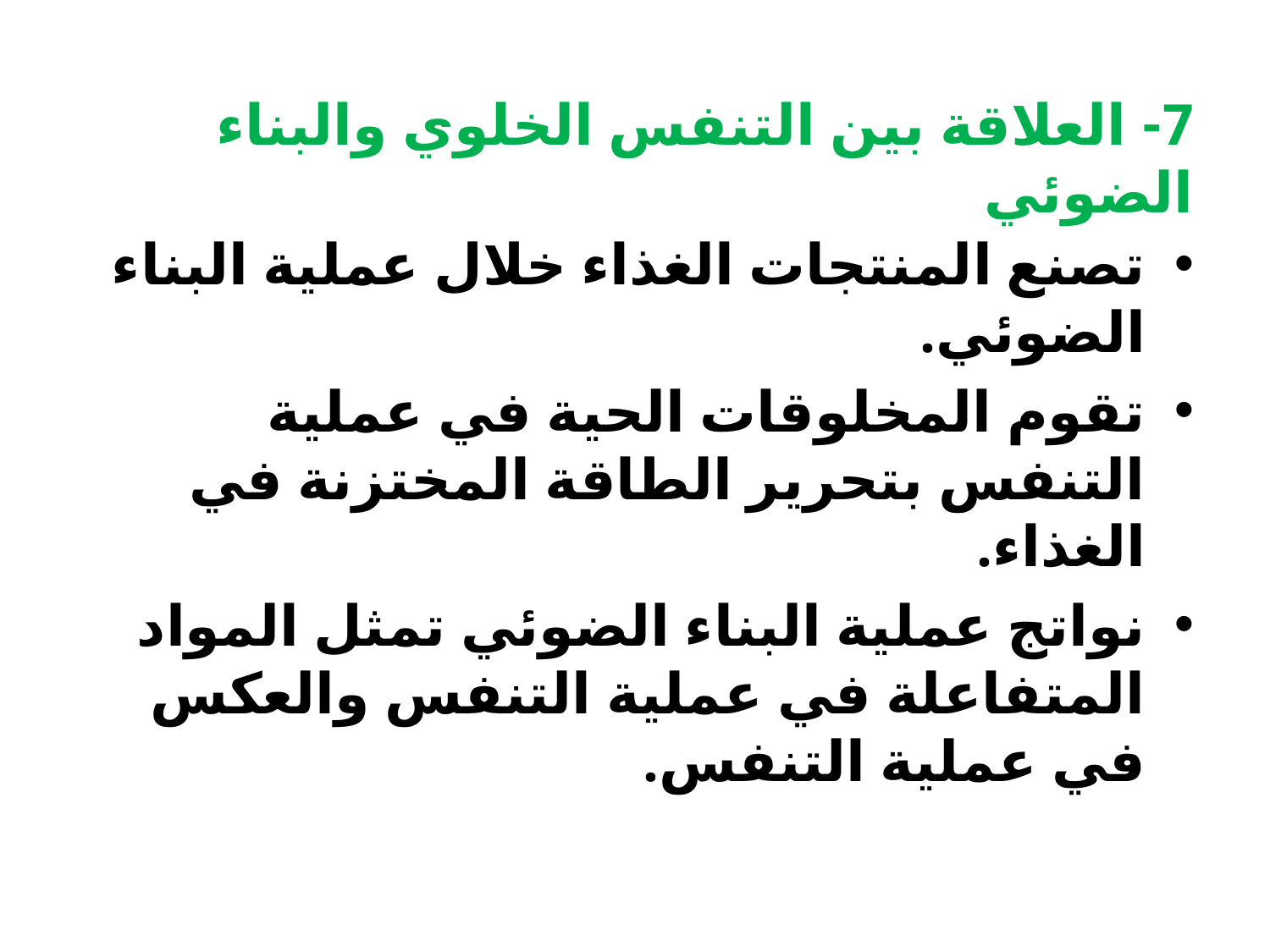

# 7- العلاقة بين التنفس الخلوي والبناء الضوئي
تصنع المنتجات الغذاء خلال عملية البناء الضوئي.
تقوم المخلوقات الحية في عملية التنفس بتحرير الطاقة المختزنة في الغذاء.
نواتج عملية البناء الضوئي تمثل المواد المتفاعلة في عملية التنفس والعكس في عملية التنفس.